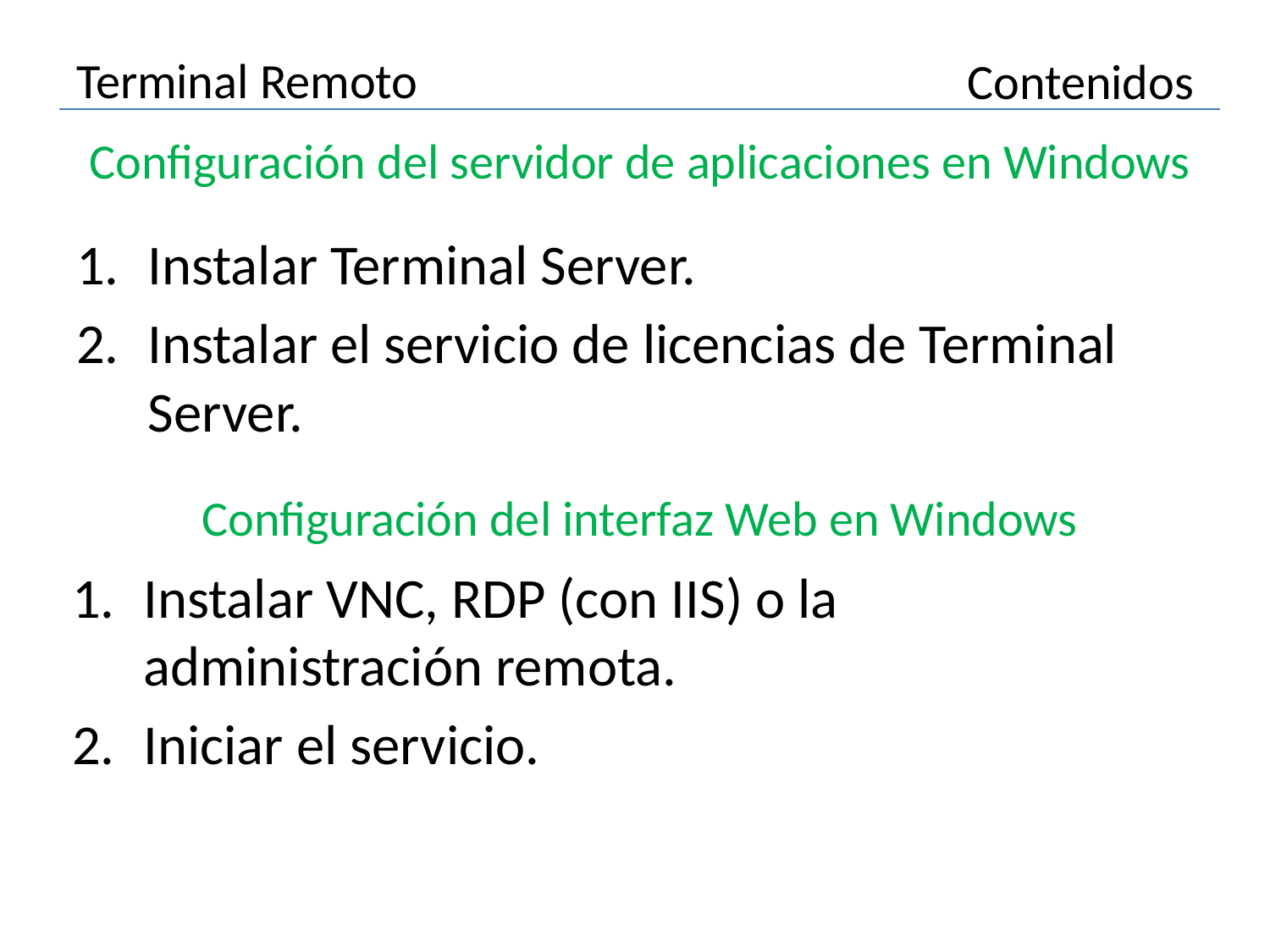

# Terminal Remoto
Contenidos
Configuración del servidor de aplicaciones en Windows
Instalar Terminal Server.
Instalar el servicio de licencias de Terminal Server.
Configuración del interfaz Web en Windows
Instalar VNC, RDP (con IIS) o la administración remota.
Iniciar el servicio.